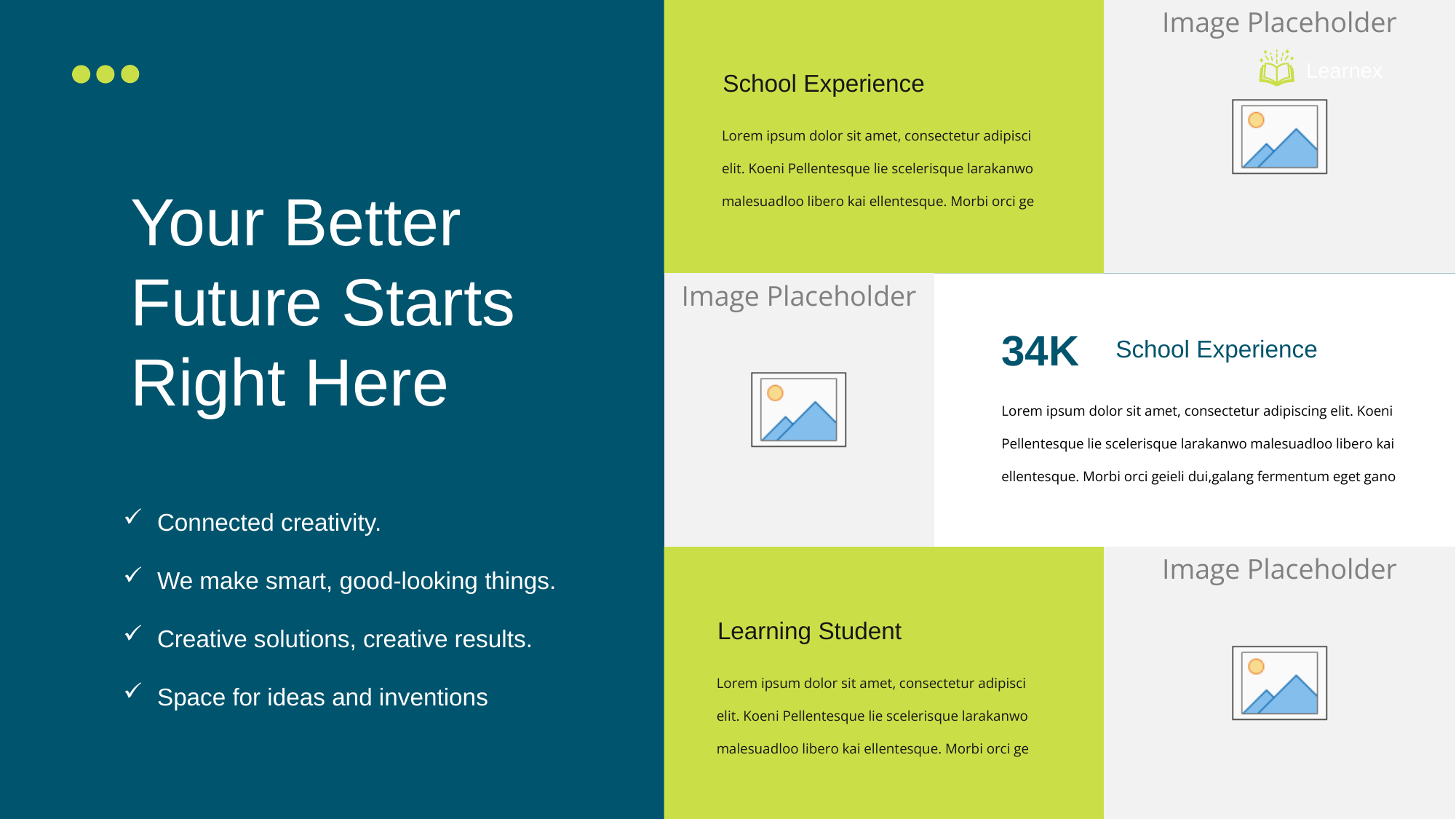

Learnex
School Experience

Lorem ipsum dolor sit amet, consectetur adipisci elit. Koeni Pellentesque lie scelerisque larakanwo malesuadloo libero kai ellentesque. Morbi orci ge
Your Better Future Starts Right Here

34K
School Experience
Lorem ipsum dolor sit amet, consectetur adipiscing elit. Koeni Pellentesque lie scelerisque larakanwo malesuadloo libero kai ellentesque. Morbi orci geieli dui,galang fermentum eget gano
Connected creativity.
We make smart, good-looking things.
Creative solutions, creative results.
Space for ideas and inventions

Learning Student
Lorem ipsum dolor sit amet, consectetur adipisci elit. Koeni Pellentesque lie scelerisque larakanwo malesuadloo libero kai ellentesque. Morbi orci ge